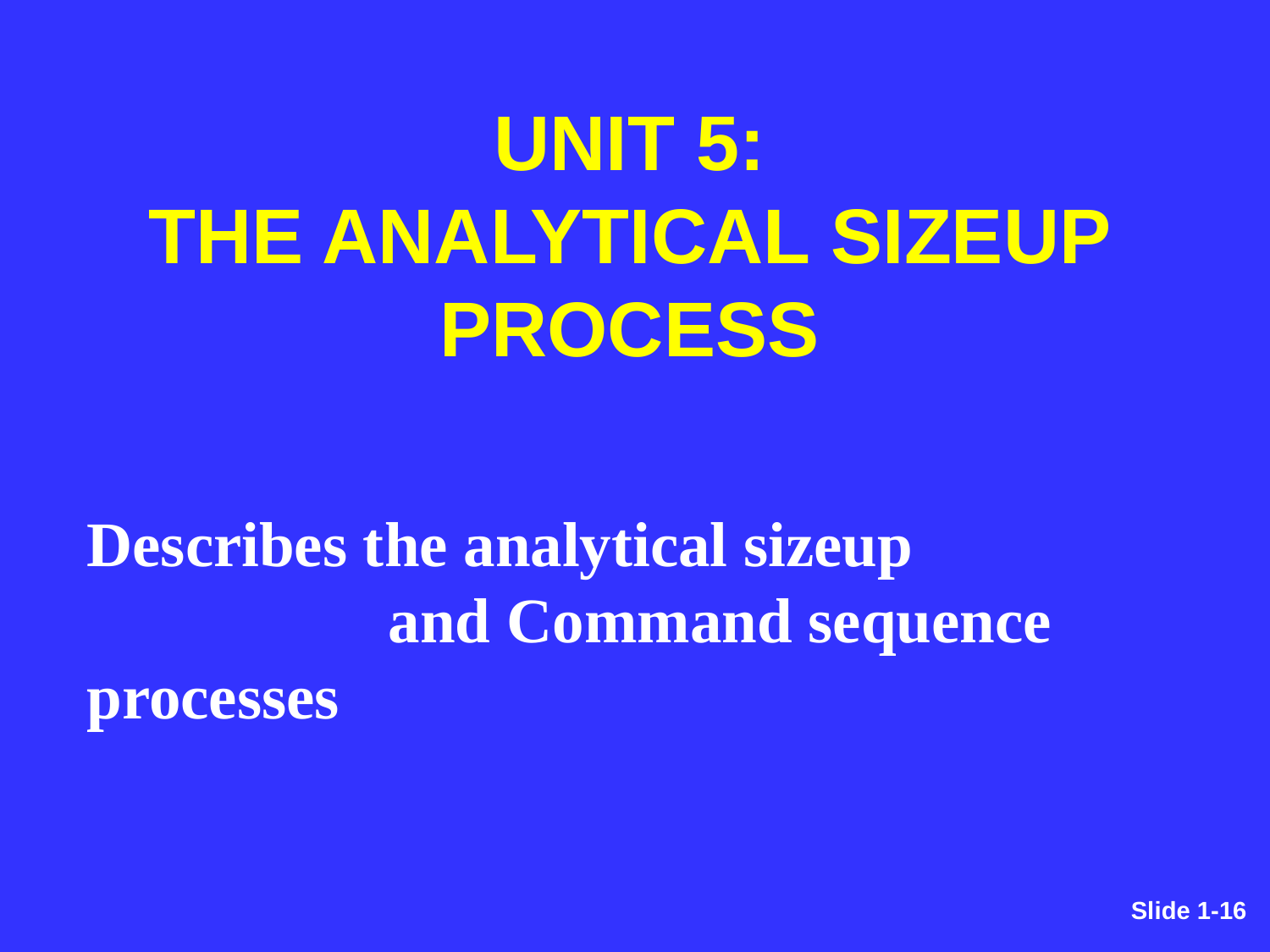

UNIT 5:
THE ANALYTICAL SIZEUP PROCESS
Describes the analytical sizeup                                    and Command sequence processes
Slide 1-16